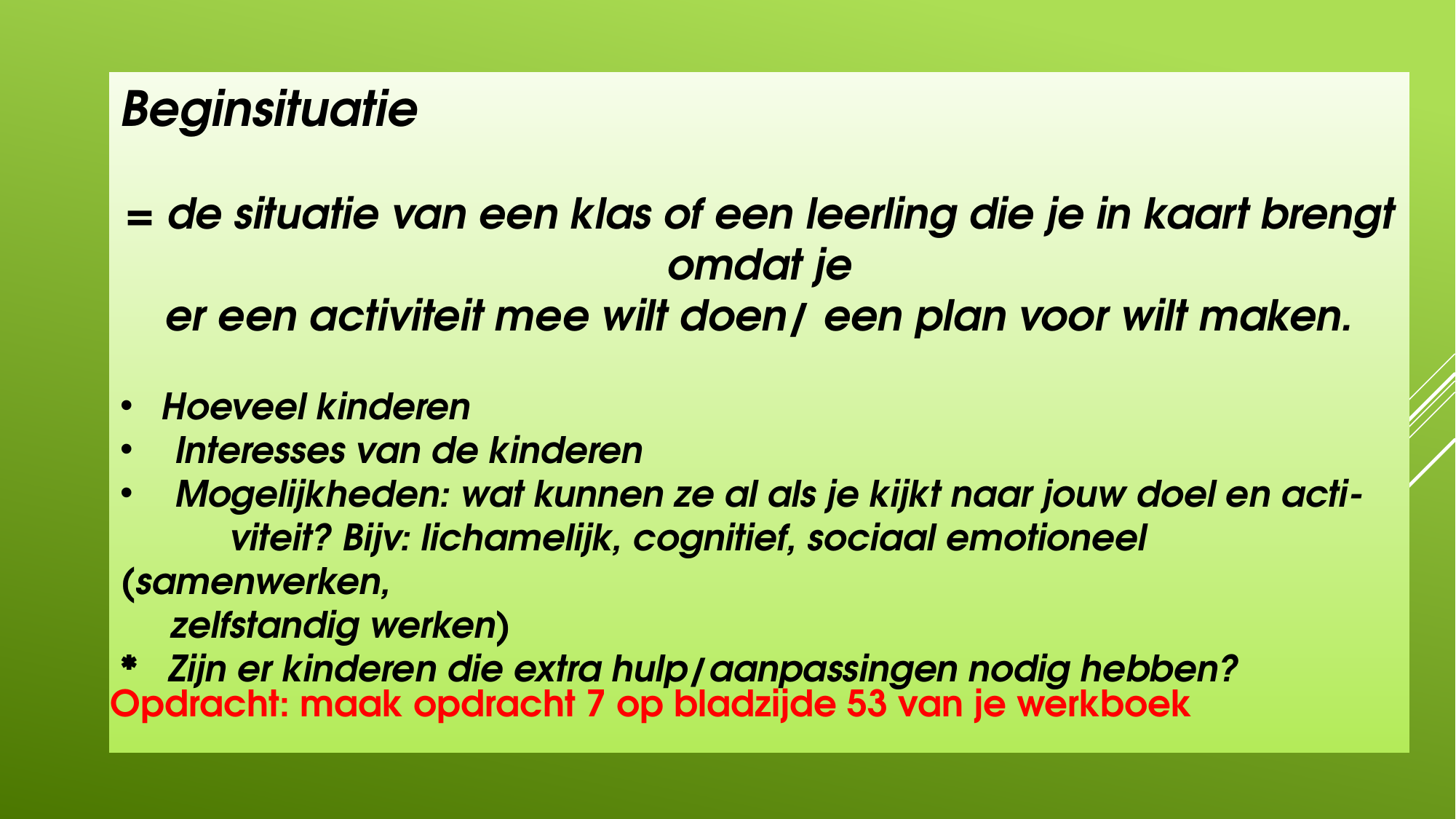

Beginsituatie

= de situatie van een klas of een leerling die je in kaart brengt omdat je
er een activiteit mee wilt doen/ een plan voor wilt maken.

Hoeveel kinderen
Interesses van de kinderen
Mogelijkheden: wat kunnen ze al als je kijkt naar jouw doel en acti-
	viteit? Bijv: lichamelijk, cognitief, sociaal emotioneel (samenwerken,
     zelfstandig werken)
*   Zijn er kinderen die extra hulp/aanpassingen nodig hebben?

Opdracht: maak opdracht 7 op bladzijde 53 van je werkboek